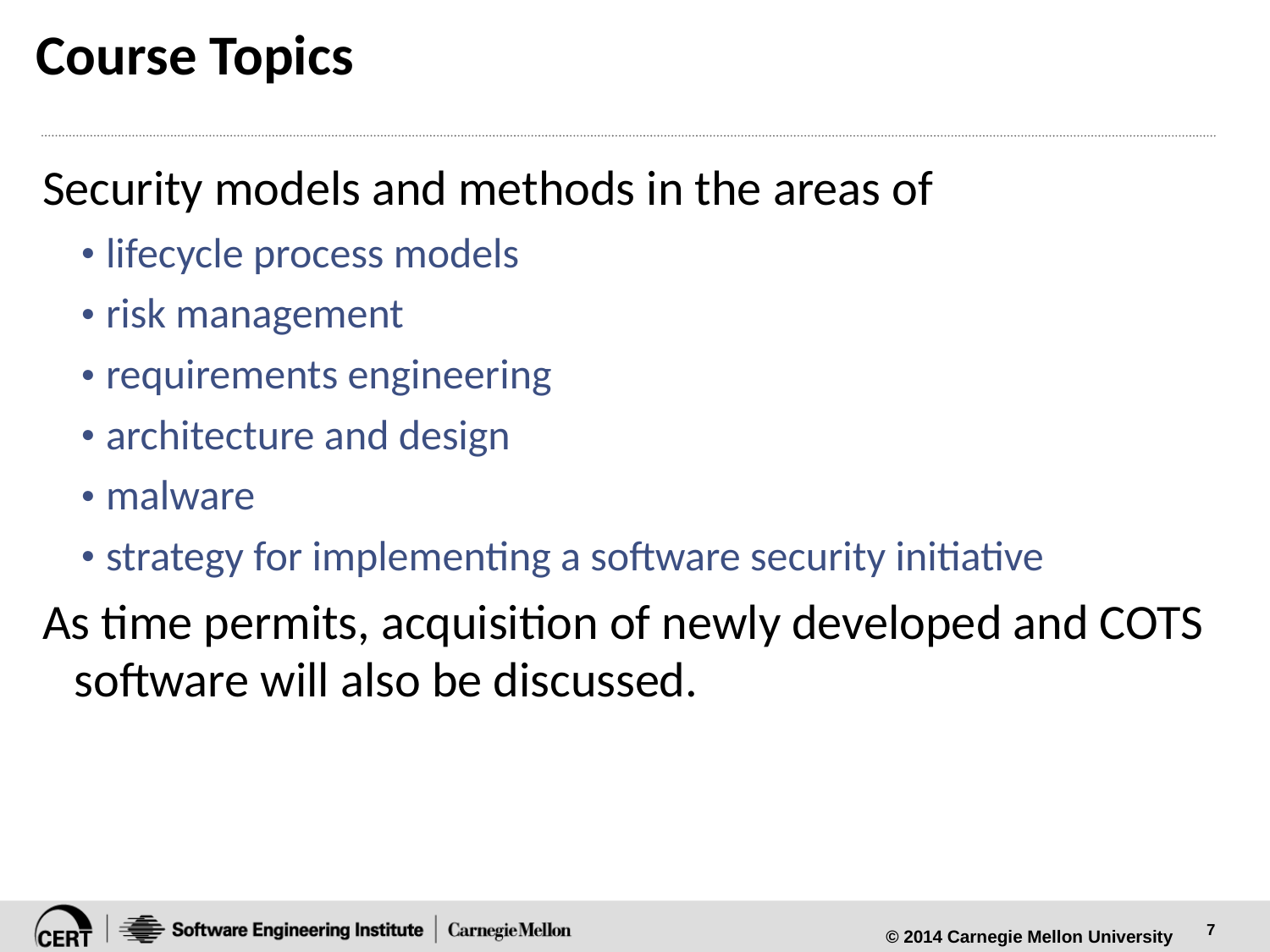

# Course Topics
Security models and methods in the areas of
lifecycle process models
risk management
requirements engineering
architecture and design
malware
strategy for implementing a software security initiative
As time permits, acquisition of newly developed and COTS software will also be discussed.